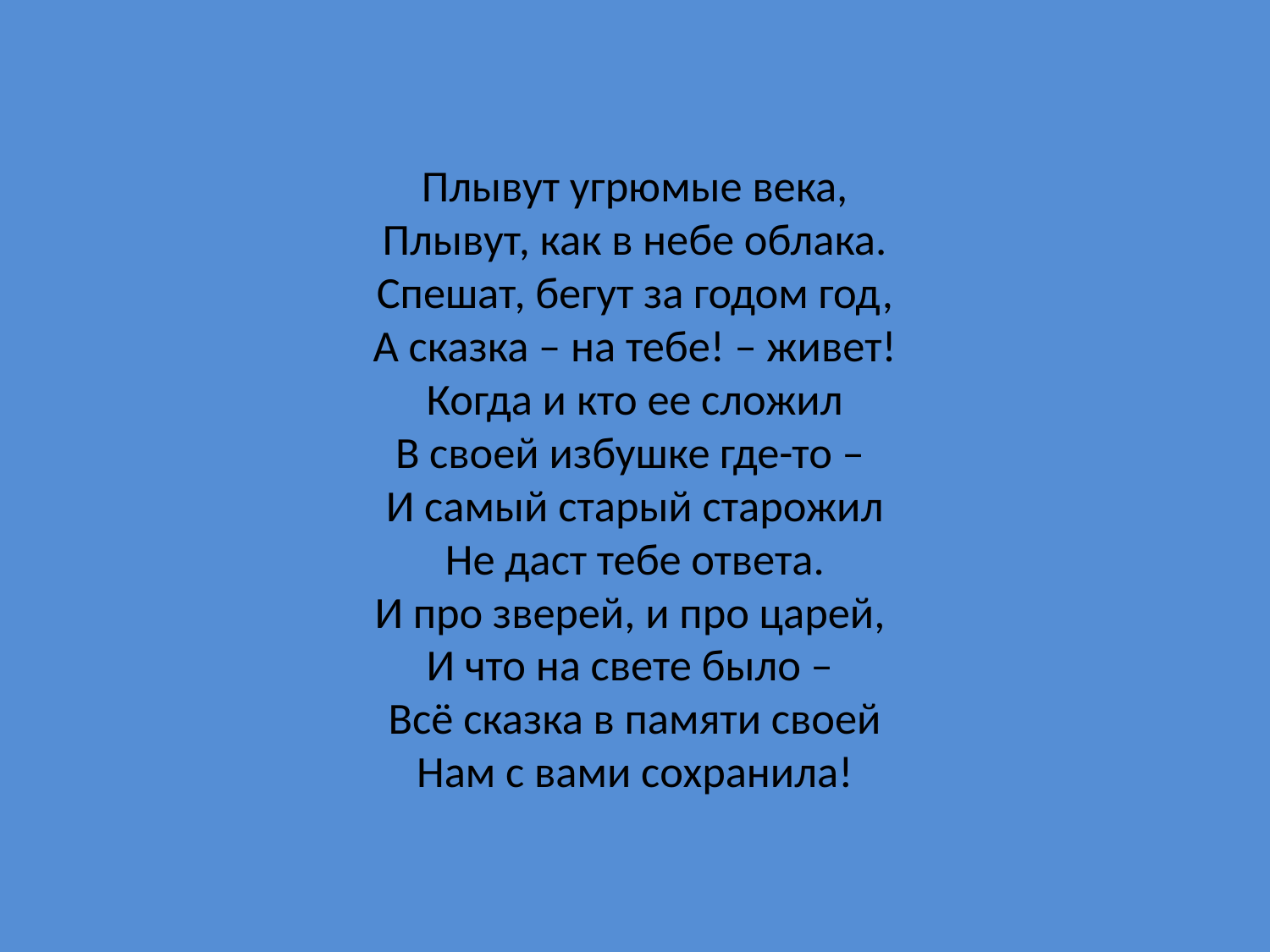

# Плывут угрюмые века, Плывут, как в небе облака. Спешат, бегут за годом год, А сказка – на тебе! – живет! Когда и кто ее сложил В своей избушке где-то – И самый старый старожил Не даст тебе ответа. И про зверей, и про царей, И что на свете было – Всё сказка в памяти своей Нам с вами сохранила!